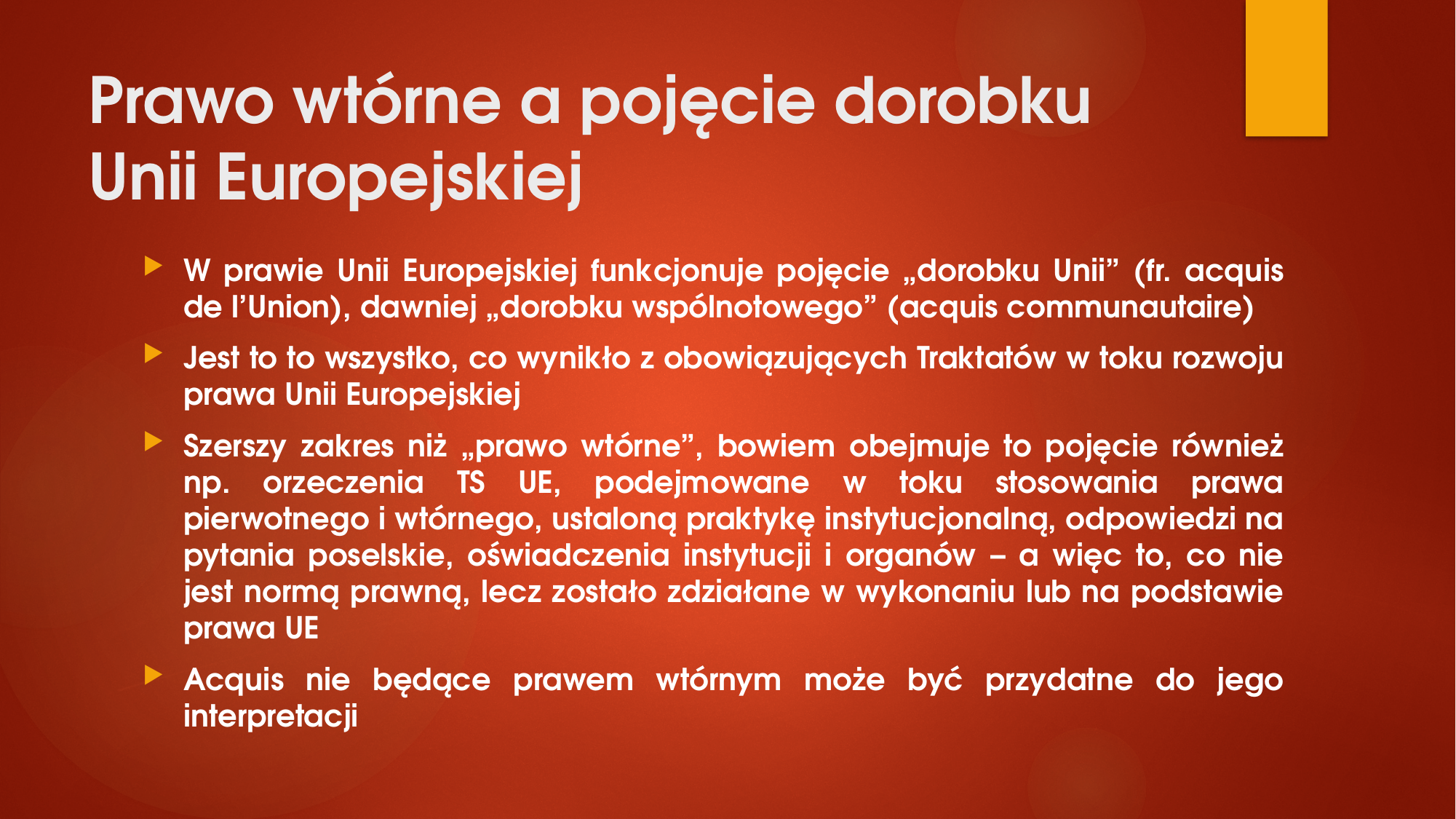

# Prawo wtórne a pojęcie dorobku Unii Europejskiej
W prawie Unii Europejskiej funkcjonuje pojęcie „dorobku Unii” (fr. acquis de l’Union), dawniej „dorobku wspólnotowego” (acquis communautaire)
Jest to to wszystko, co wynikło z obowiązujących Traktatów w toku rozwoju prawa Unii Europejskiej
Szerszy zakres niż „prawo wtórne”, bowiem obejmuje to pojęcie również np. orzeczenia TS UE, podejmowane w toku stosowania prawa pierwotnego i wtórnego, ustaloną praktykę instytucjonalną, odpowiedzi na pytania poselskie, oświadczenia instytucji i organów – a więc to, co nie jest normą prawną, lecz zostało zdziałane w wykonaniu lub na podstawie prawa UE
Acquis nie będące prawem wtórnym może być przydatne do jego interpretacji